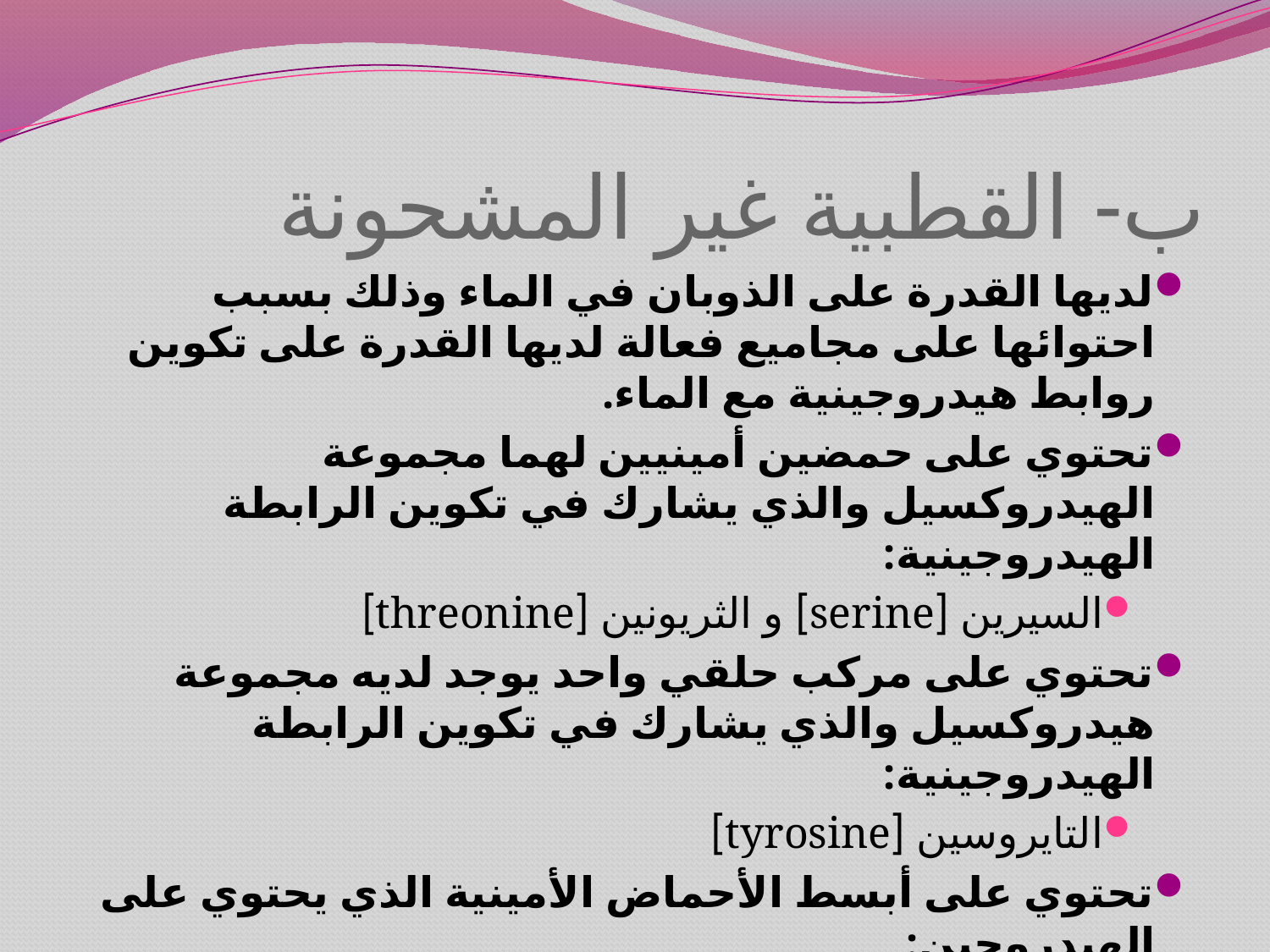

# ب- القطبية غير المشحونة
لديها القدرة على الذوبان في الماء وذلك بسبب احتوائها على مجاميع فعالة لديها القدرة على تكوين روابط هيدروجينية مع الماء.
تحتوي على حمضين أمينيين لهما مجموعة الهيدروكسيل والذي يشارك في تكوين الرابطة الهيدروجينية:
السيرين [serine] و الثريونين [threonine]
تحتوي على مركب حلقي واحد يوجد لديه مجموعة هيدروكسيل والذي يشارك في تكوين الرابطة الهيدروجينية:
التايروسين [tyrosine]
تحتوي على أبسط الأحماض الأمينية الذي يحتوي على الهيدروجين:
الجلايسين [glycine]